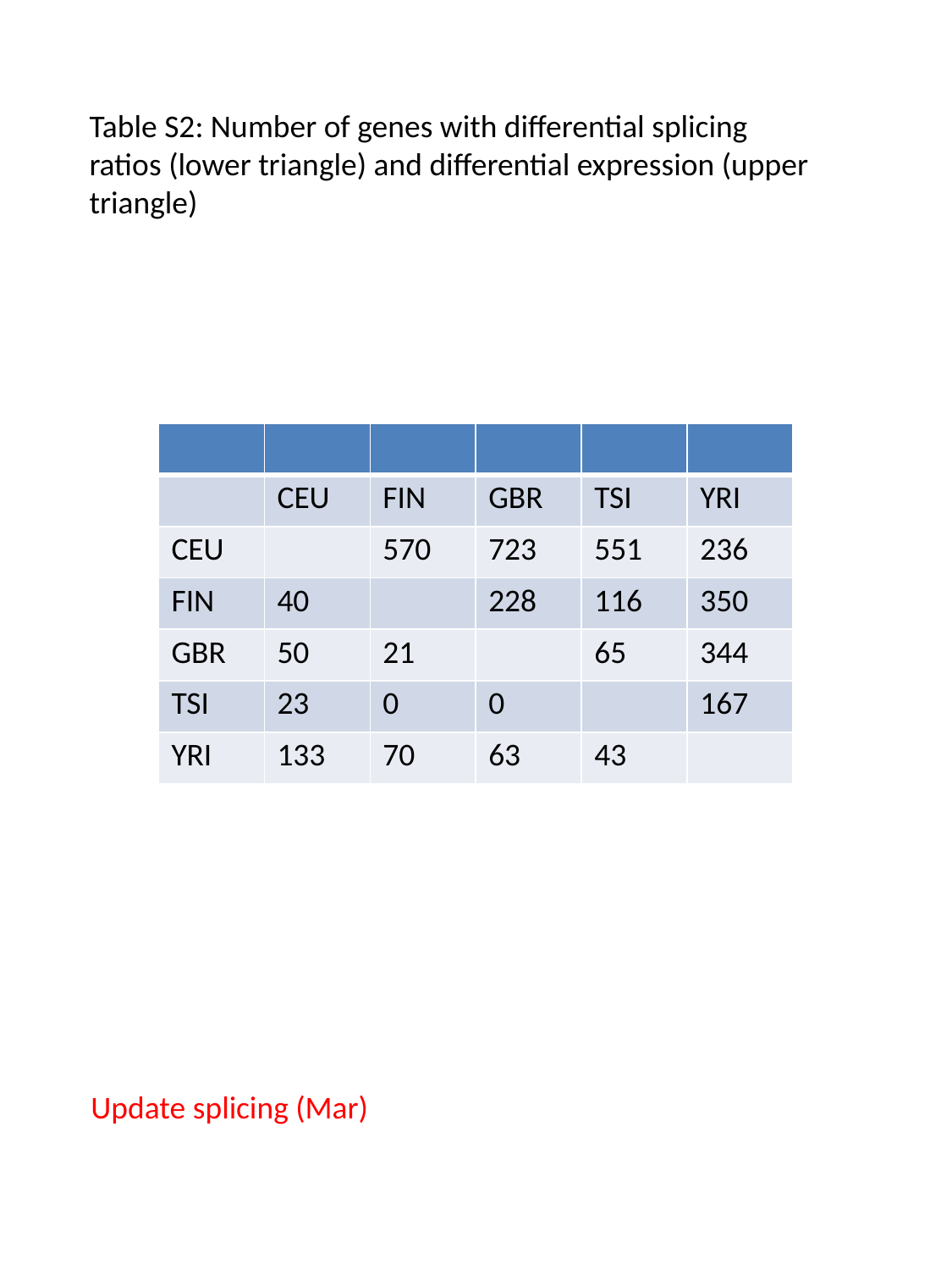

Table S2: Number of genes with differential splicing ratios (lower triangle) and differential expression (upper triangle)

|  |  |  |  |  |  |
| --- | --- | --- | --- | --- | --- |
|  | CEU | FIN | GBR | TSI | YRI |
| CEU |  | 570 | 723 | 551 | 236 |
| FIN | 40 |  | 228 | 116 | 350 |
| GBR | 50 | 21 |  | 65 | 344 |
| TSI | 23 | 0 | 0 |  | 167 |
| YRI | 133 | 70 | 63 | 43 |  |
Update splicing (Mar)